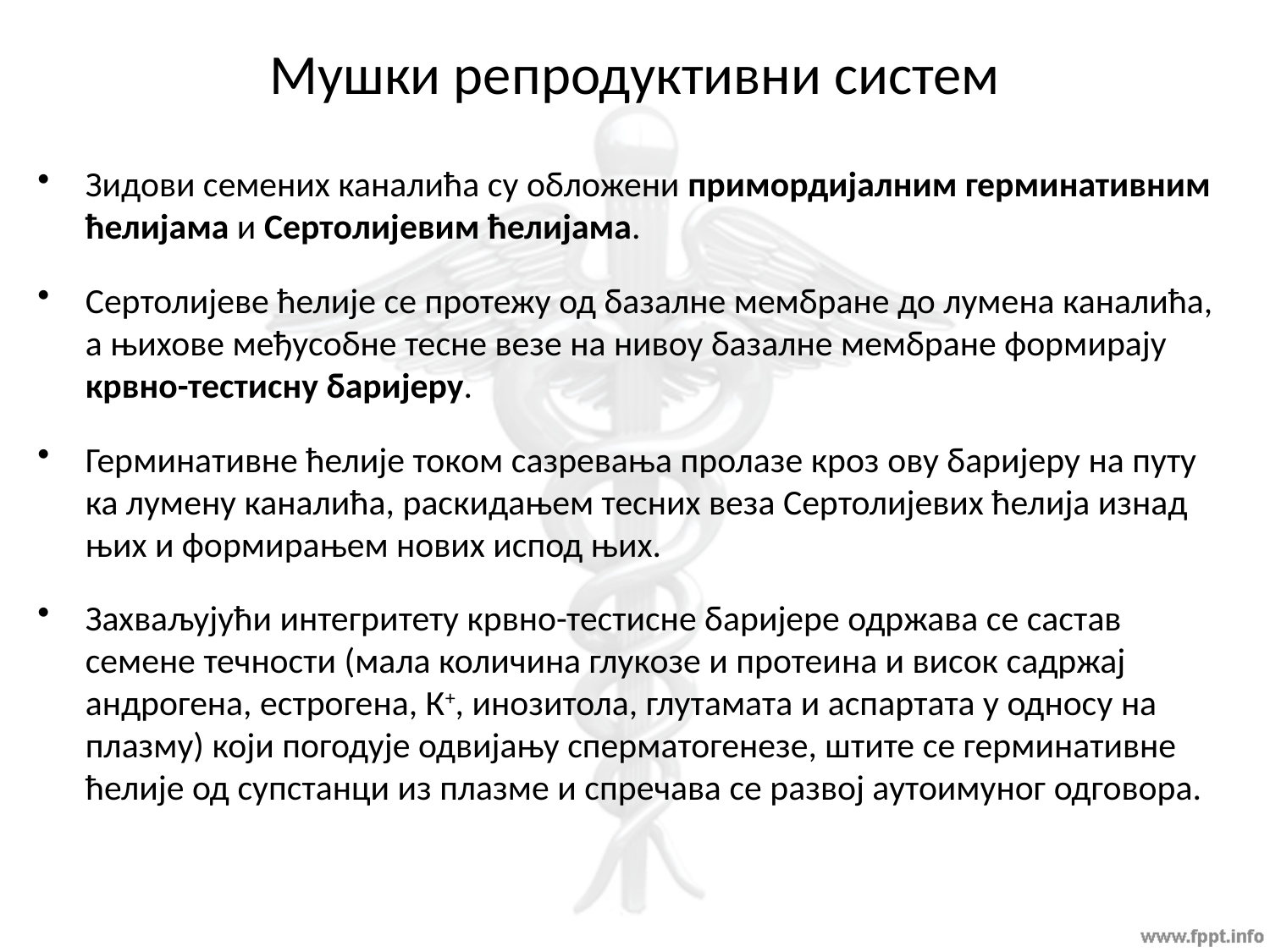

# Мушки репродуктивни систем

Зидови семених каналића су обложени примордијалним герминативним ћелијама и Сертолијевим ћелијама.

Сертолијеве ћелије се протежу од базалне мембране до лумена каналића, а њихове међусобне тесне везе на нивоу базалне мембране формирају крвно-тестисну баријеру.

Герминативне ћелије током сазревања пролазе кроз ову баријеру на путу ка лумену каналића, раскидањем тесних веза Сертолијевих ћелија изнад њих и формирањем нових испод њих.

Захваљујући интегритету крвно-тестисне баријере одржава се састав семене течности (мала количина глукозе и протеина и висок садржај андрогена, естрогена, К+, инозитола, глутамата и аспартата у односу на плазму) који погодује одвијању сперматогенезе, штите се герминативне ћелије од супстанци из плазме и спречава се развој аутоимуног одговора.